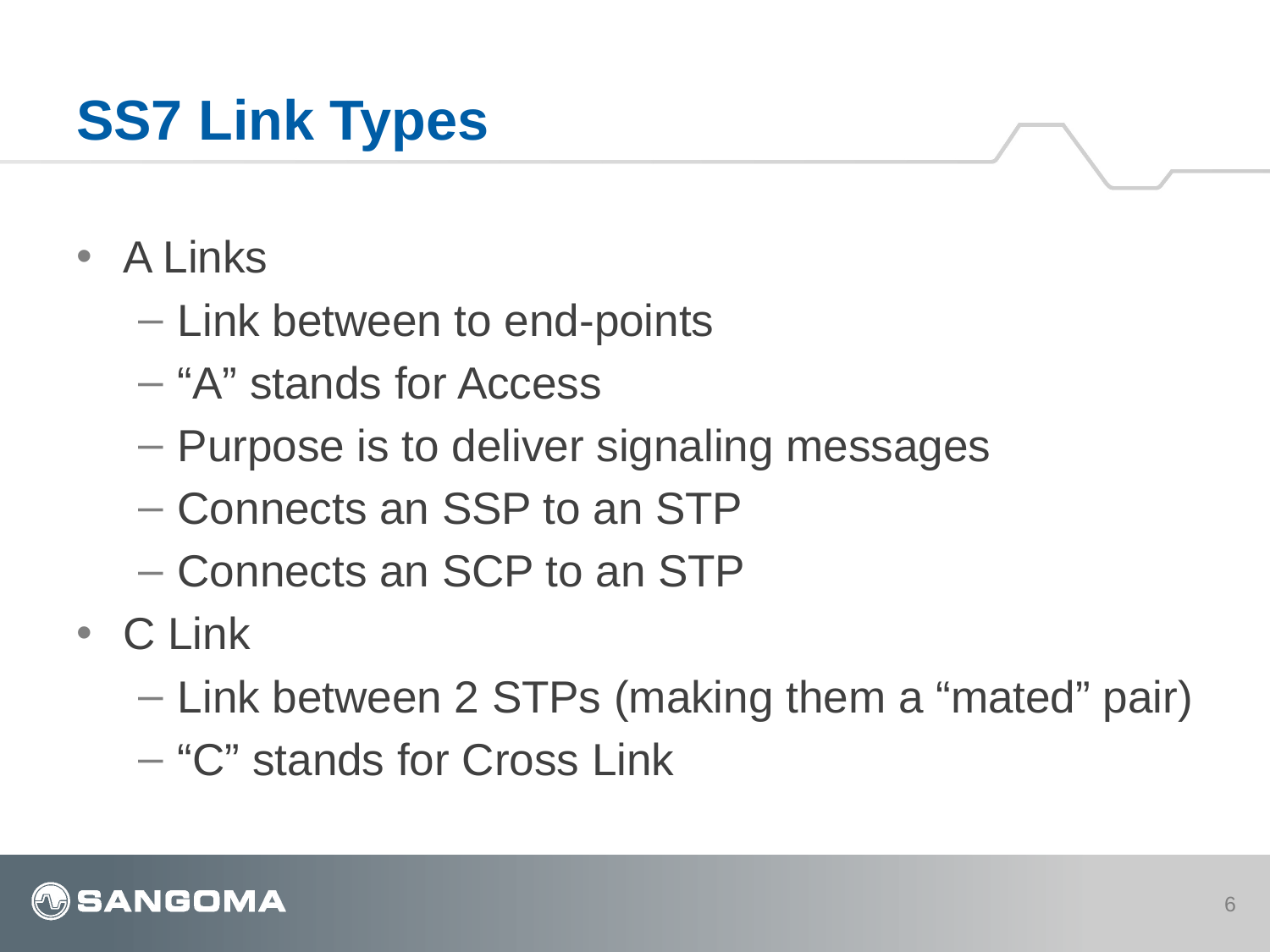

# SS7 Link Types
A Links
Link between to end-points
“A” stands for Access
Purpose is to deliver signaling messages
Connects an SSP to an STP
Connects an SCP to an STP
C Link
Link between 2 STPs (making them a “mated” pair)
“C” stands for Cross Link

6